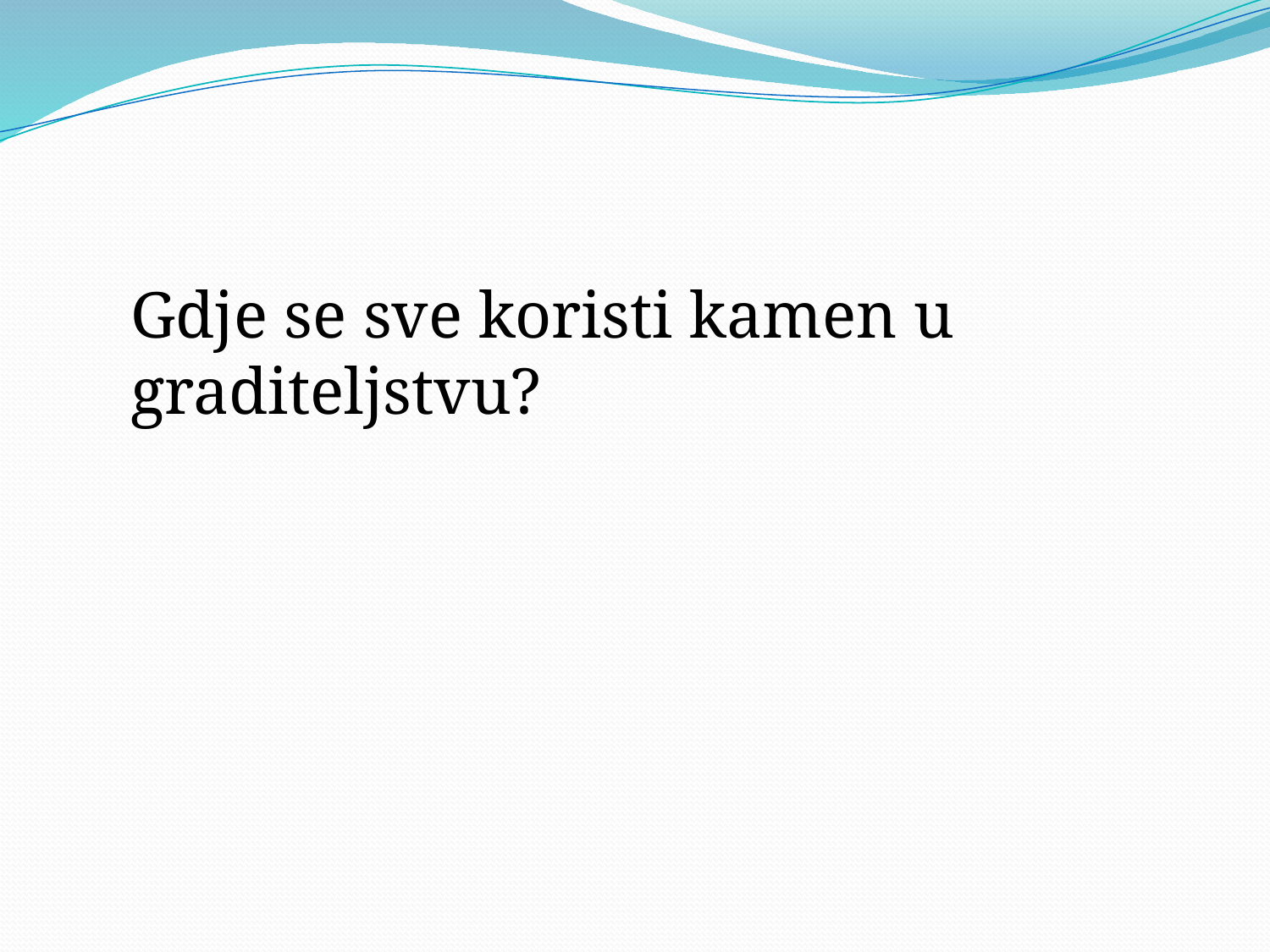

#
Gdje se sve koristi kamen u graditeljstvu?